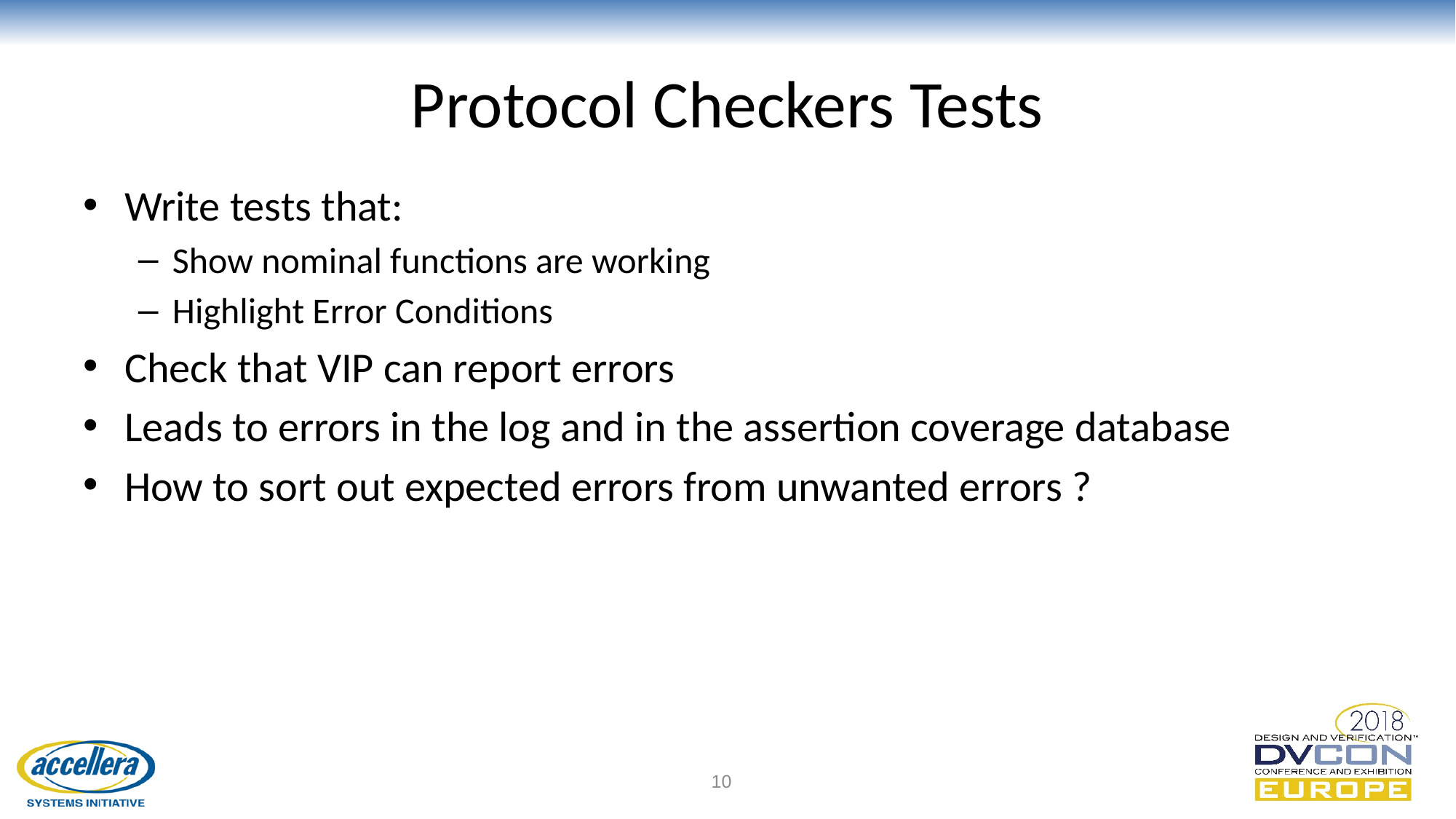

# Protocol Checkers Tests
Write tests that:
Show nominal functions are working
Highlight Error Conditions
Check that VIP can report errors
Leads to errors in the log and in the assertion coverage database
How to sort out expected errors from unwanted errors ?
10